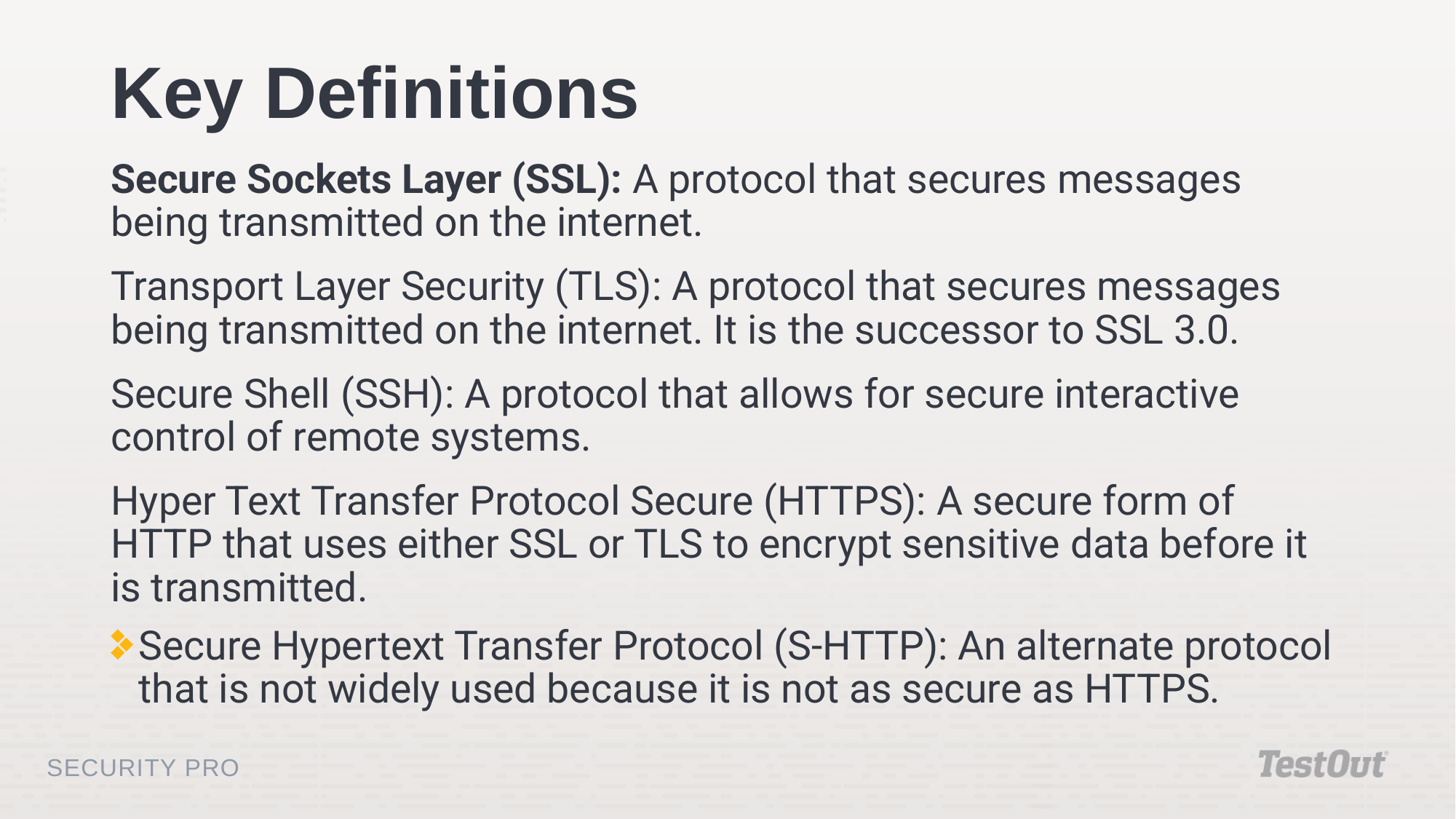

# Key Definitions
Secure Sockets Layer (SSL): A protocol that secures messages being transmitted on the internet.
Transport Layer Security (TLS): A protocol that secures messages being transmitted on the internet. It is the successor to SSL 3.0.
Secure Shell (SSH): A protocol that allows for secure interactive control of remote systems.
Hyper Text Transfer Protocol Secure (HTTPS): A secure form of HTTP that uses either SSL or TLS to encrypt sensitive data before it is transmitted.
Secure Hypertext Transfer Protocol (S-HTTP): An alternate protocol that is not widely used because it is not as secure as HTTPS.
Security Pro